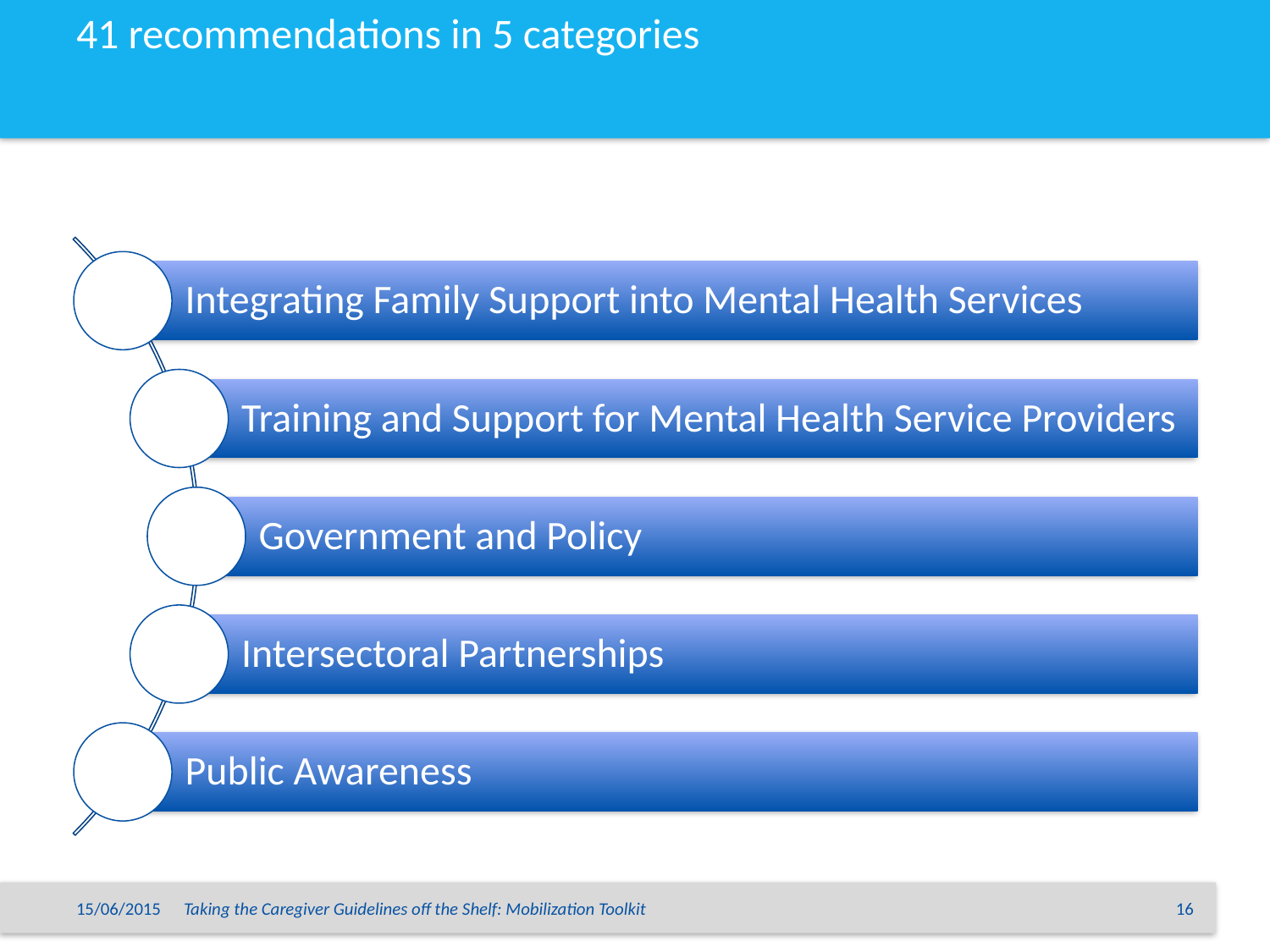

# 41 recommendations in 5 categories
Integrating Family Support into Mental Health Services
Training and Support for Mental Health Service Providers
Government and Policy
Intersectoral Partnerships
Public Awareness
15/06/2015
Taking the Caregiver Guidelines off the Shelf: Mobilization Toolkit
16